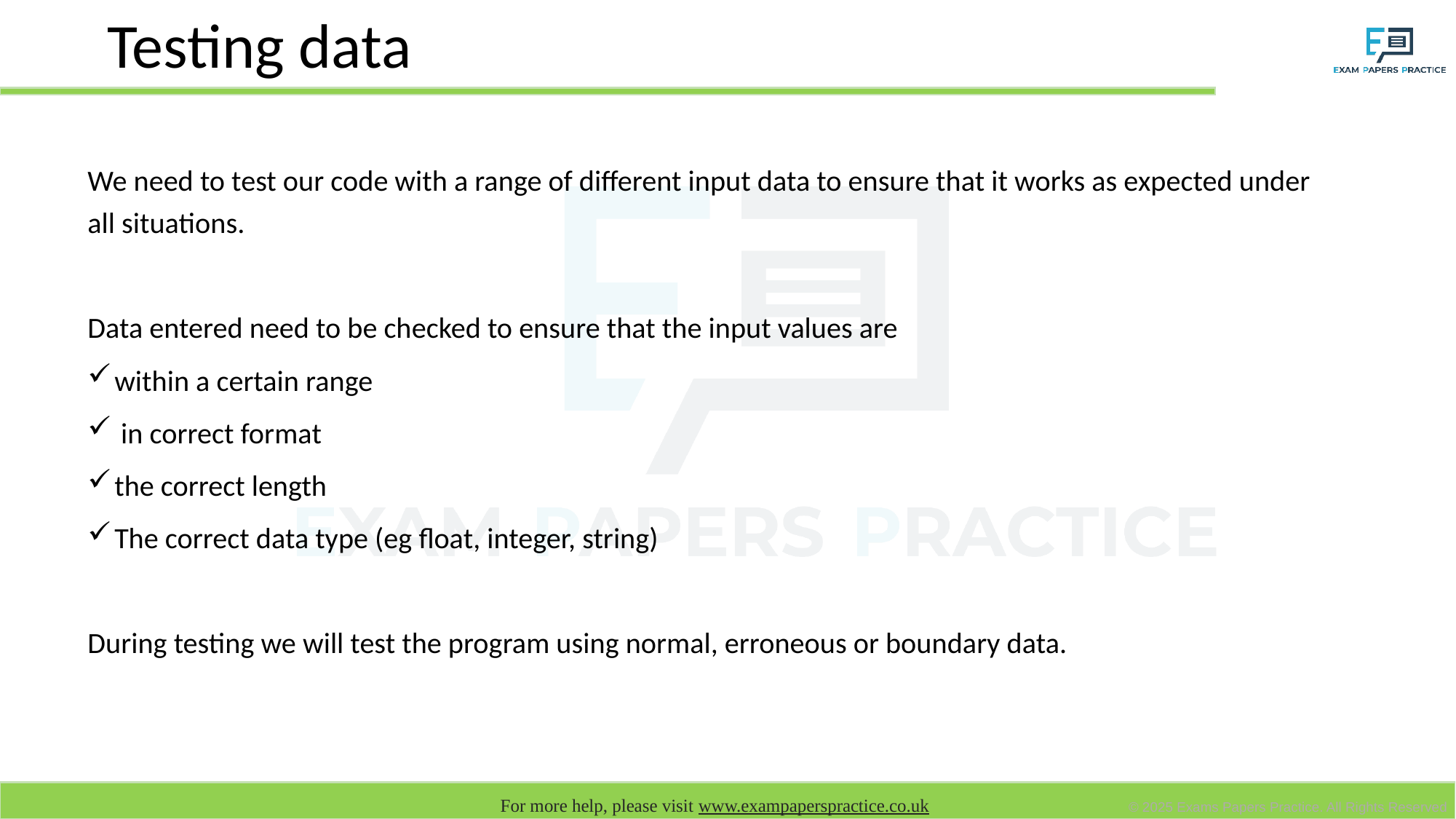

# Testing data
We need to test our code with a range of different input data to ensure that it works as expected under all situations.

Data entered need to be checked to ensure that the input values are
within a certain range
 in correct format
the correct length
The correct data type (eg float, integer, string)

During testing we will test the program using normal, erroneous or boundary data.